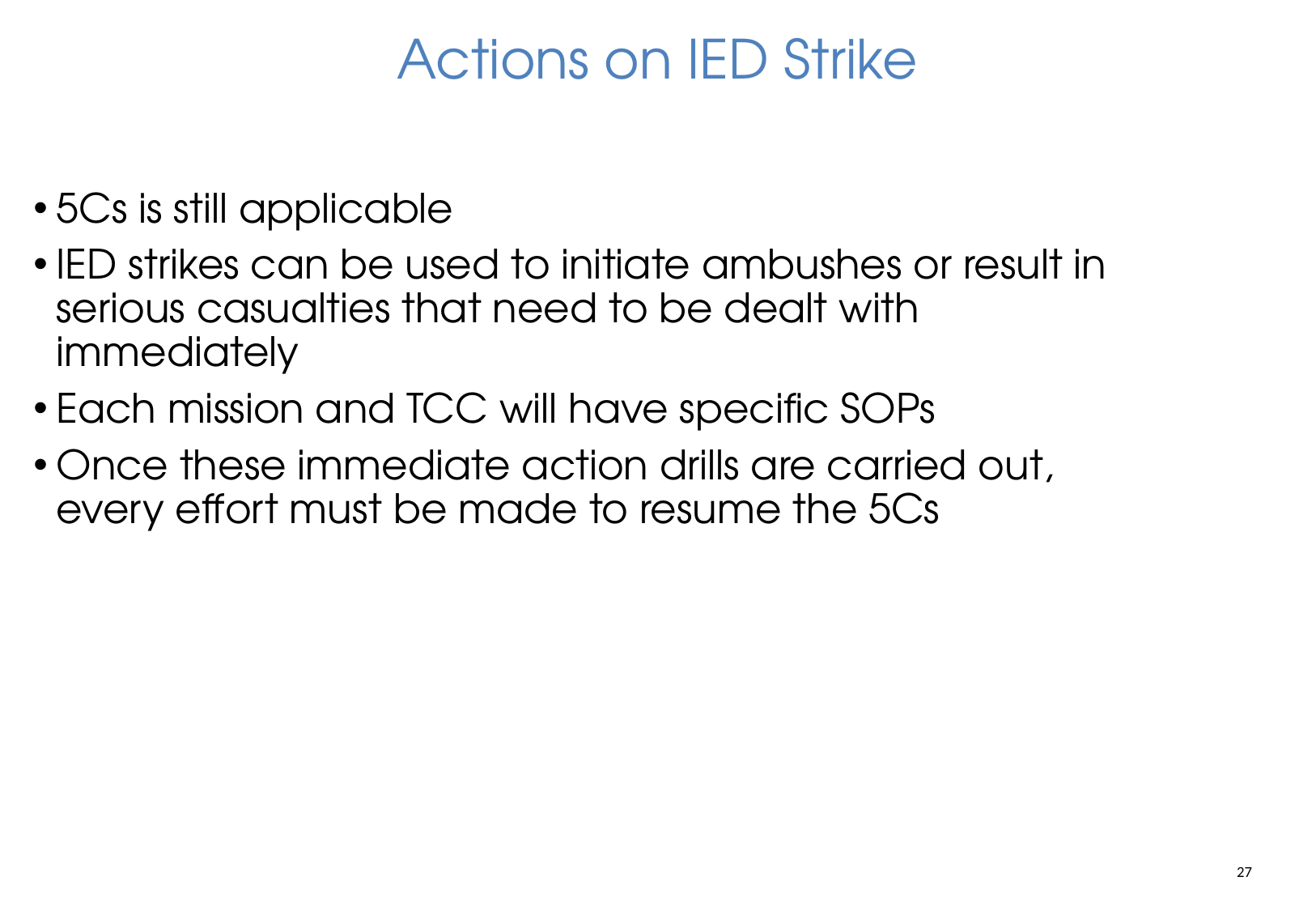

Actions on IED Strike
5Cs is still applicable
IED strikes can be used to initiate ambushes or result in serious casualties that need to be dealt with immediately
Each mission and TCC will have specific SOPs
Once these immediate action drills are carried out, every effort must be made to resume the 5Cs